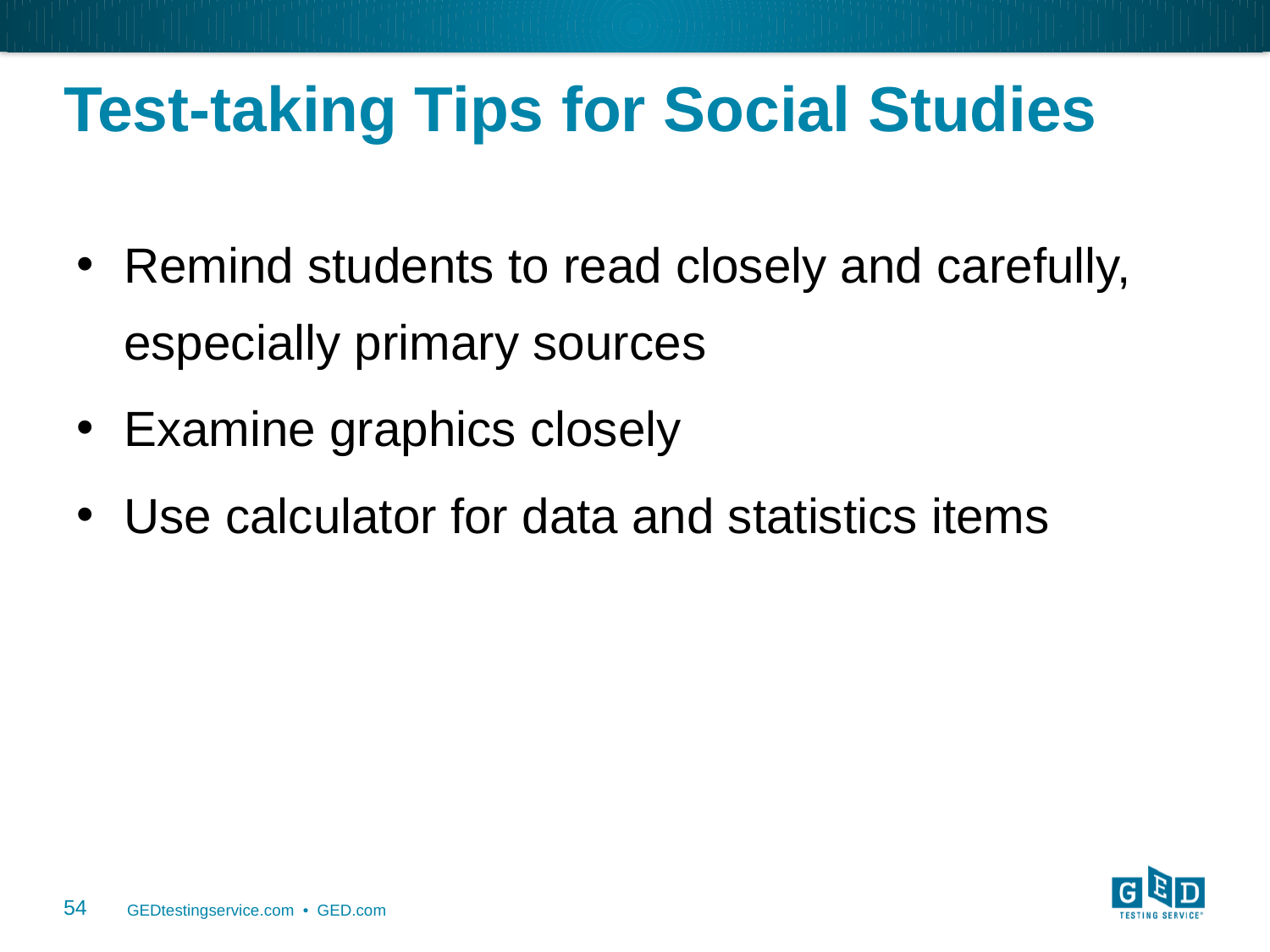

# Test-taking Tips for Social Studies
Remind students to read closely and carefully, especially primary sources
Examine graphics closely
Use calculator for data and statistics items

54